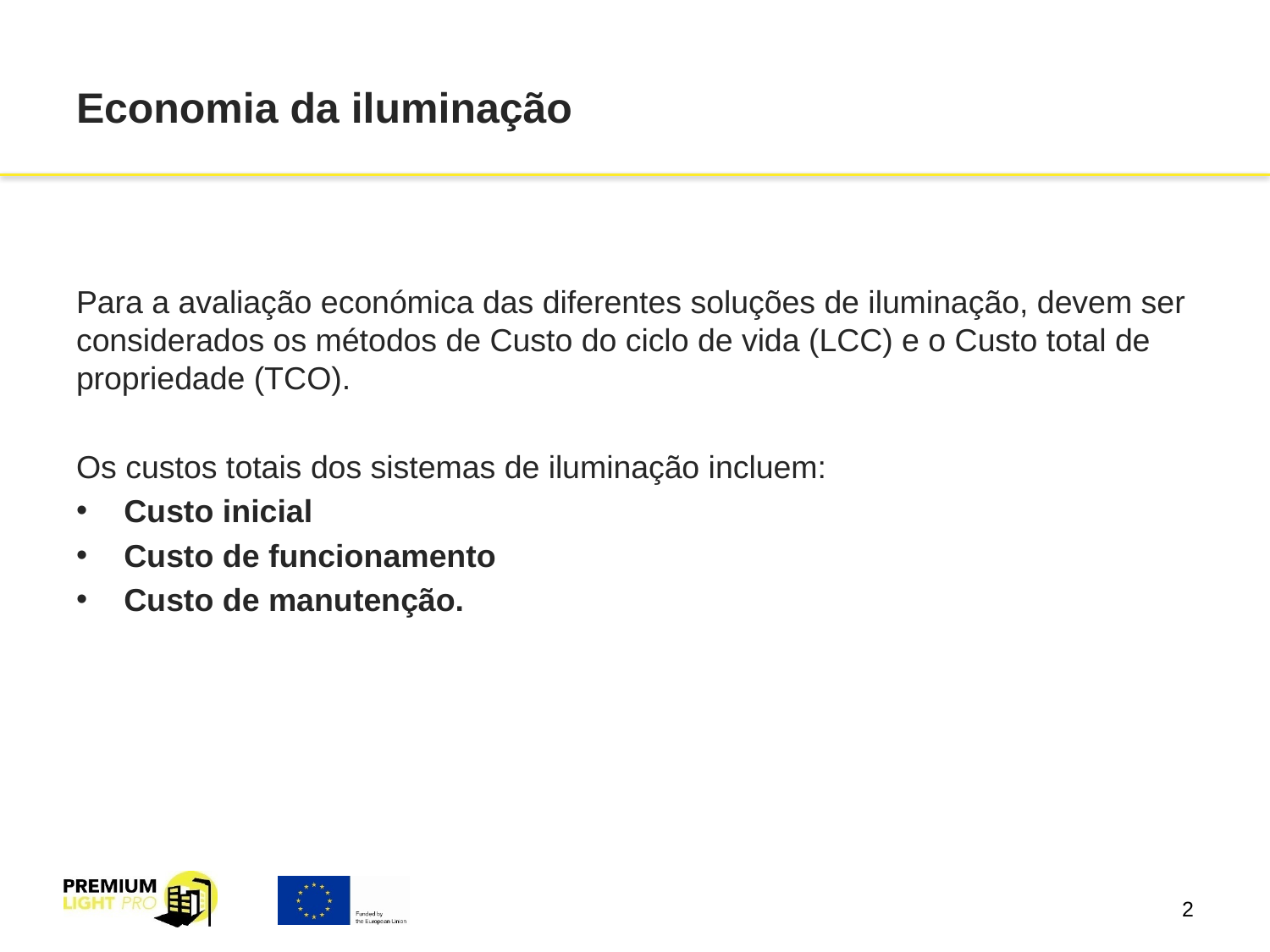

# Economia da iluminação
Para a avaliação económica das diferentes soluções de iluminação, devem ser considerados os métodos de Custo do ciclo de vida (LCC) e o Custo total de propriedade (TCO).

Os custos totais dos sistemas de iluminação incluem:
Custo inicial
Custo de funcionamento
Custo de manutenção.